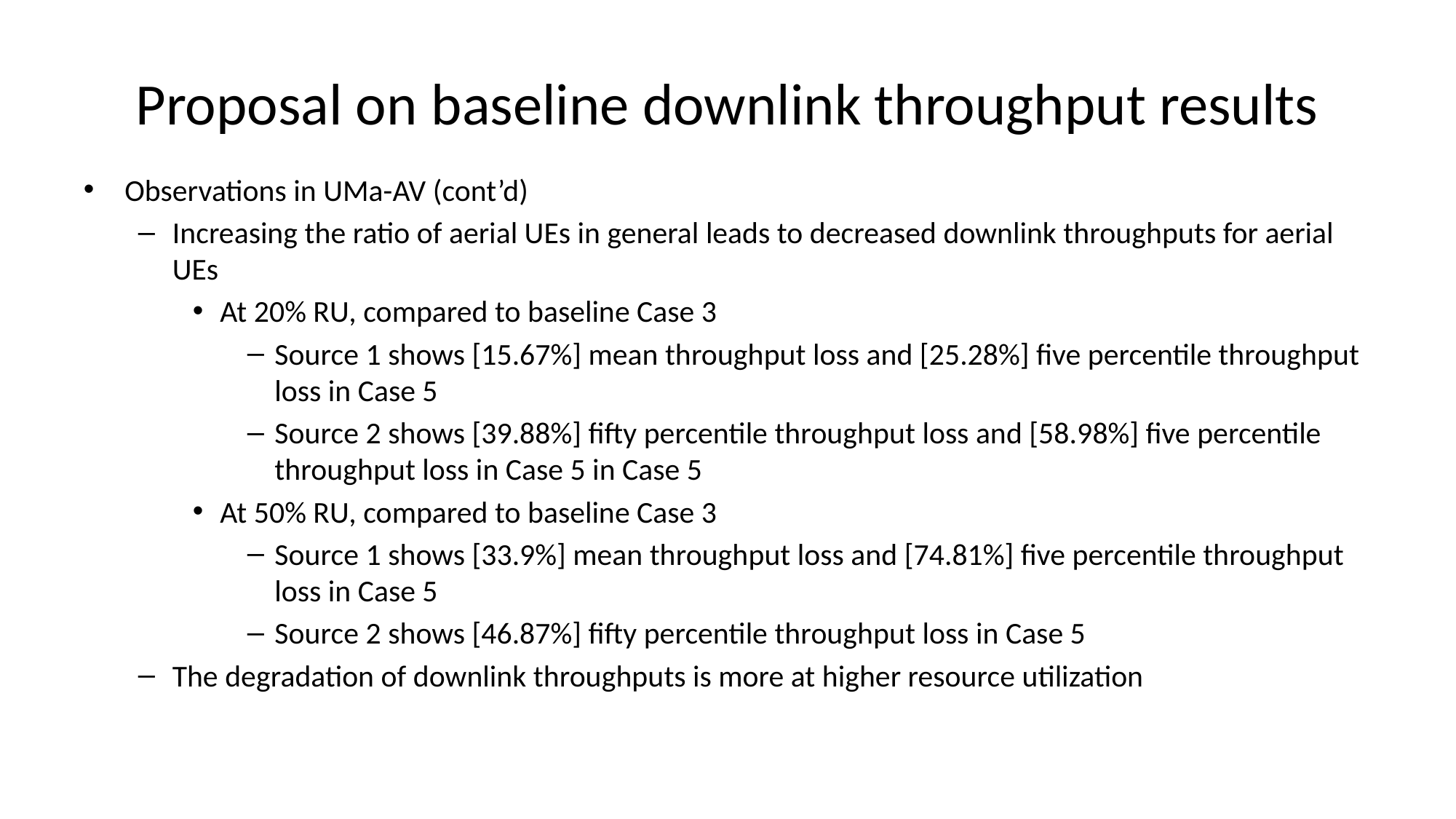

# Proposal on baseline downlink throughput results
Observations in UMa-AV (cont’d)
Increasing the ratio of aerial UEs in general leads to decreased downlink throughputs for aerial UEs
At 20% RU, compared to baseline Case 3
Source 1 shows [15.67%] mean throughput loss and [25.28%] five percentile throughput loss in Case 5
Source 2 shows [39.88%] fifty percentile throughput loss and [58.98%] five percentile throughput loss in Case 5 in Case 5
At 50% RU, compared to baseline Case 3
Source 1 shows [33.9%] mean throughput loss and [74.81%] five percentile throughput loss in Case 5
Source 2 shows [46.87%] fifty percentile throughput loss in Case 5
The degradation of downlink throughputs is more at higher resource utilization